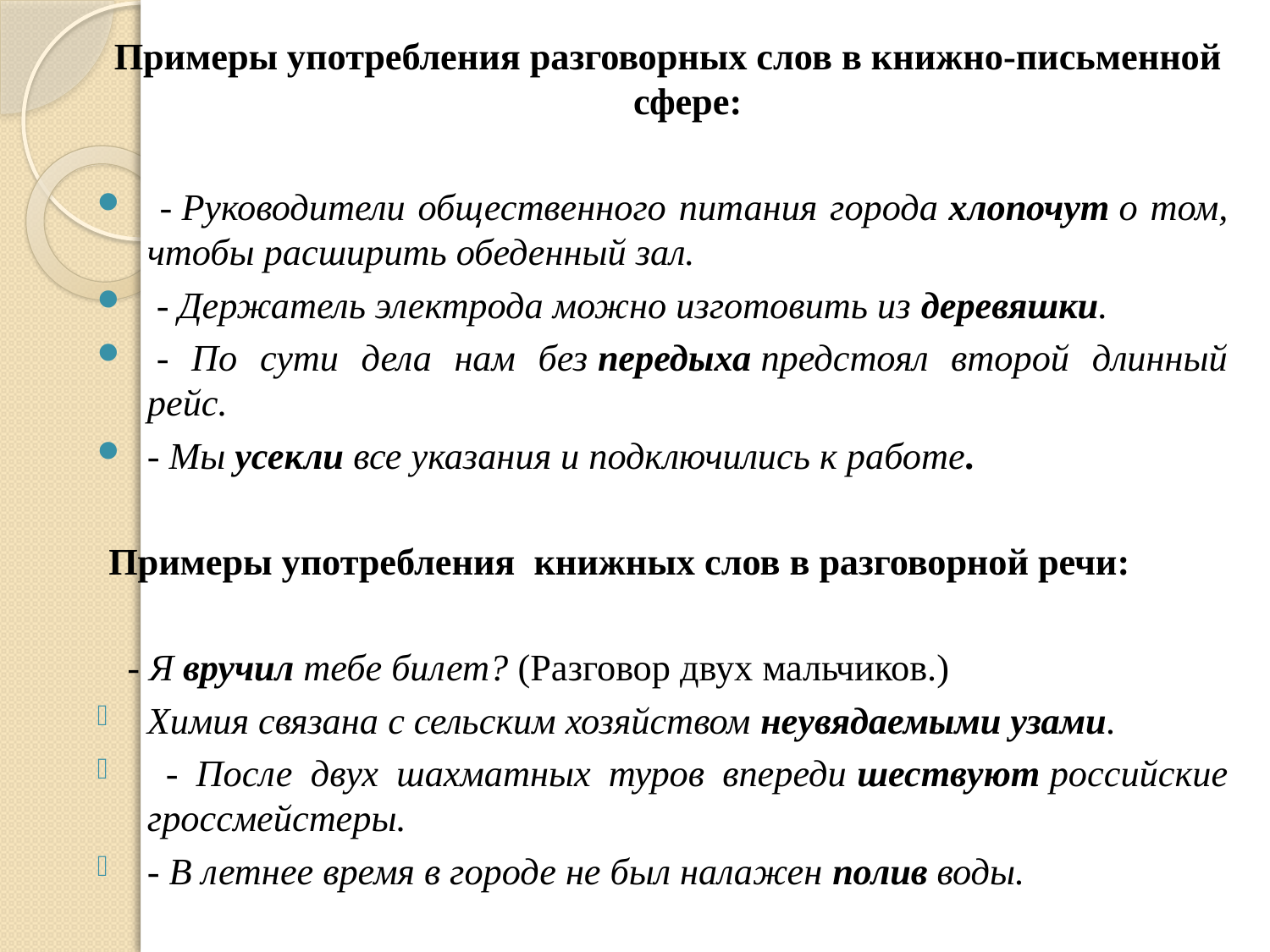

Примеры употребления разговорных слов в книжно-письменной сфере:

 - Руководители общественного питания города хлопочут о том, чтобы расширить обеденный зал.
 - Держатель электрода можно изготовить из деревяшки.
 - По сути дела нам без передыха предстоял второй длинный рейс.
- Мы усекли все указания и подключились к работе.

Примеры употребления  книжных слов в разговорной речи:

  - Я вручил тебе билет? (Разговор двух мальчиков.)
Химия связана с сельским хозяйством неувядаемыми узами.
  - После двух шахматных туров впереди шествуют российские гроссмейстеры.
- В летнее время в городе не был налажен полив воды.